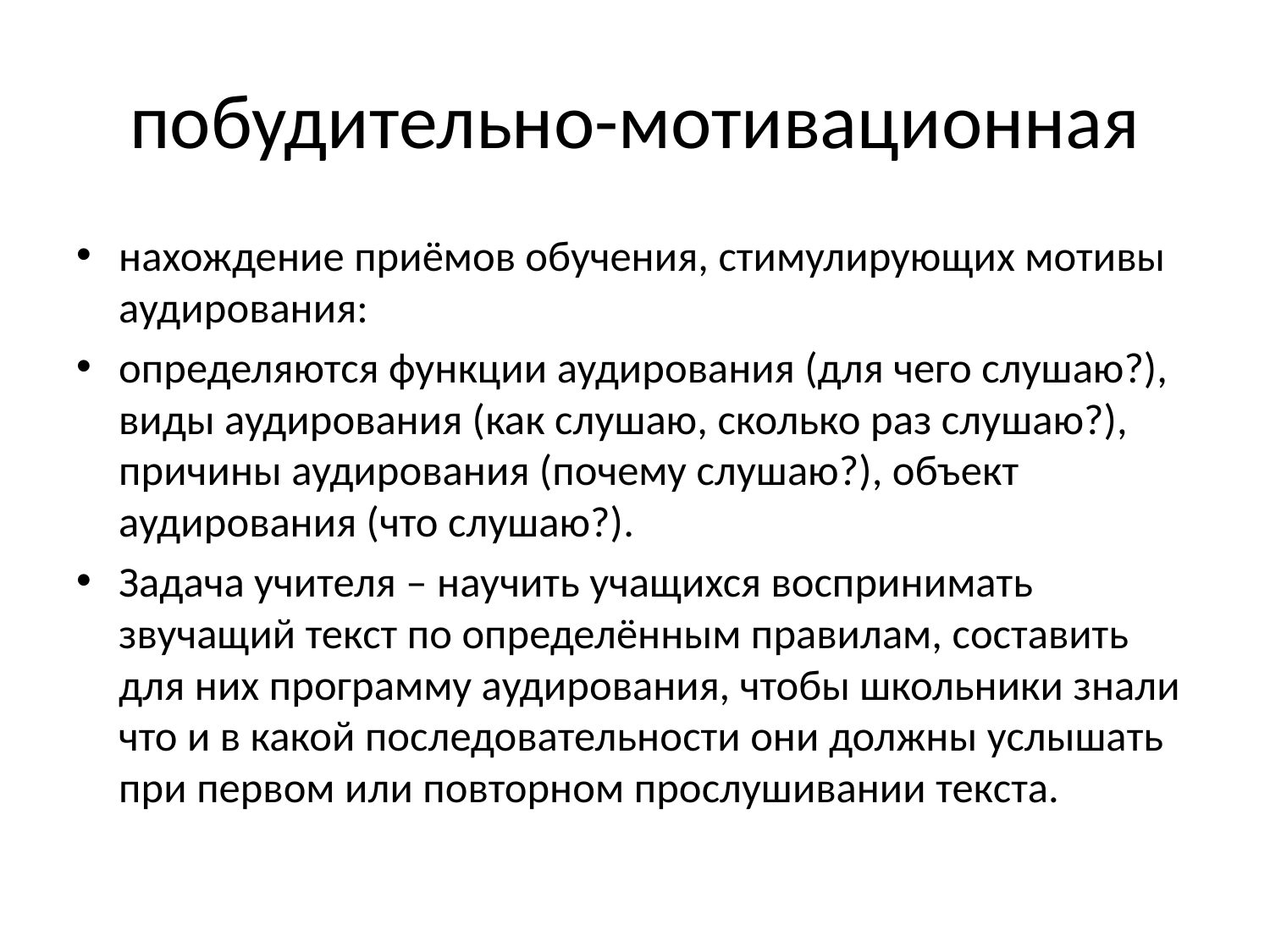

# побудительно-мотивационная
нахождение приёмов обучения, стимулирующих мотивы аудирования:
определяются функции аудирования (для чего слушаю?), виды аудирования (как слушаю, сколько раз слушаю?), причины аудирования (почему слушаю?), объект аудирования (что слушаю?).
Задача учителя – научить учащихся воспринимать звучащий текст по определённым правилам, составить для них программу аудирования, чтобы школьники знали что и в какой последовательности они должны услышать при первом или повторном прослушивании текста.